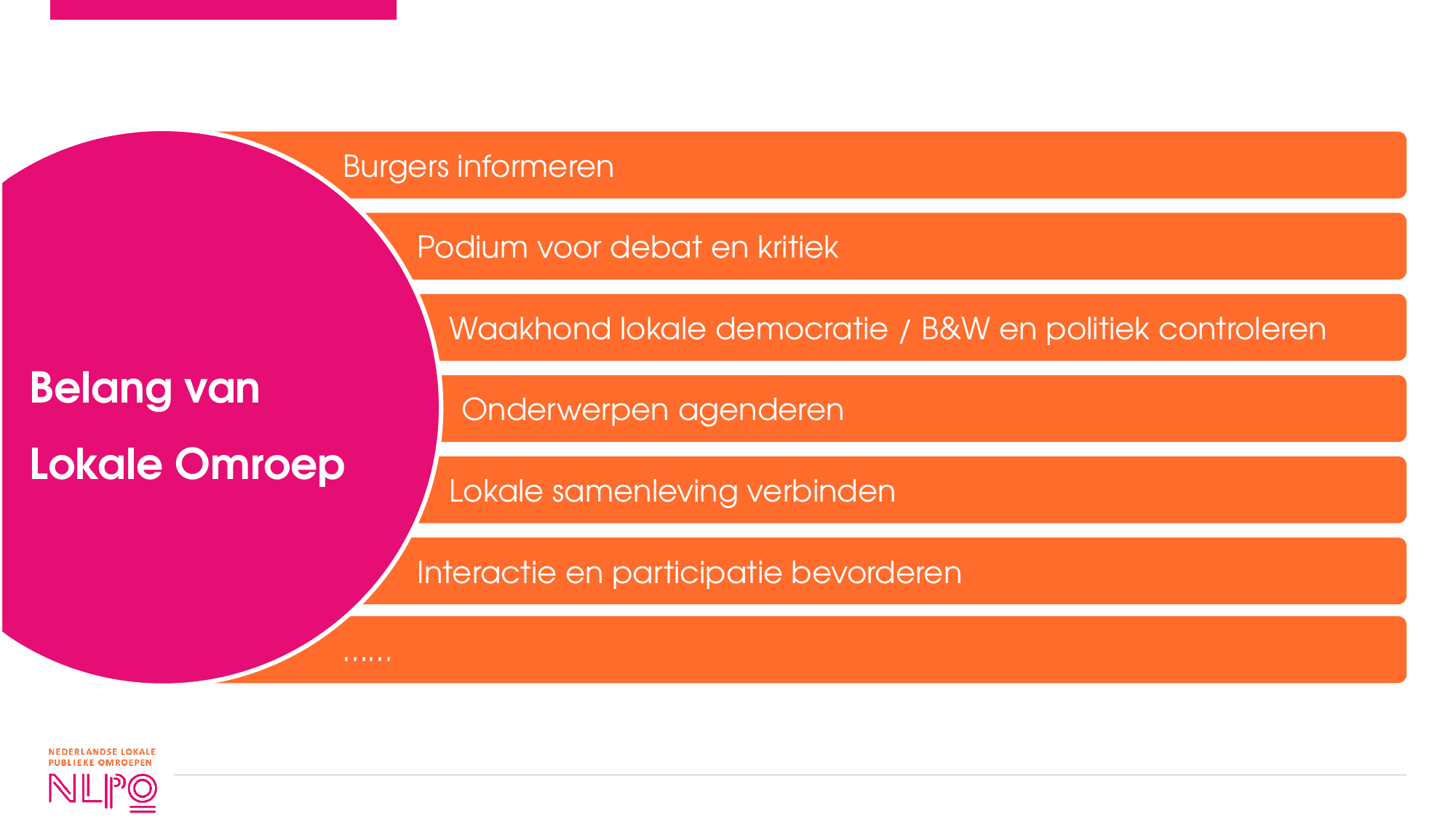

Belang van
Lokale Omroep
Burgers informeren
Podium voor debat en kritiek
Waakhond lokale democratie / B&W en politiek controleren
Onderwerpen agenderen
Lokale samenleving verbinden
Interactie en participatie bevorderen
……